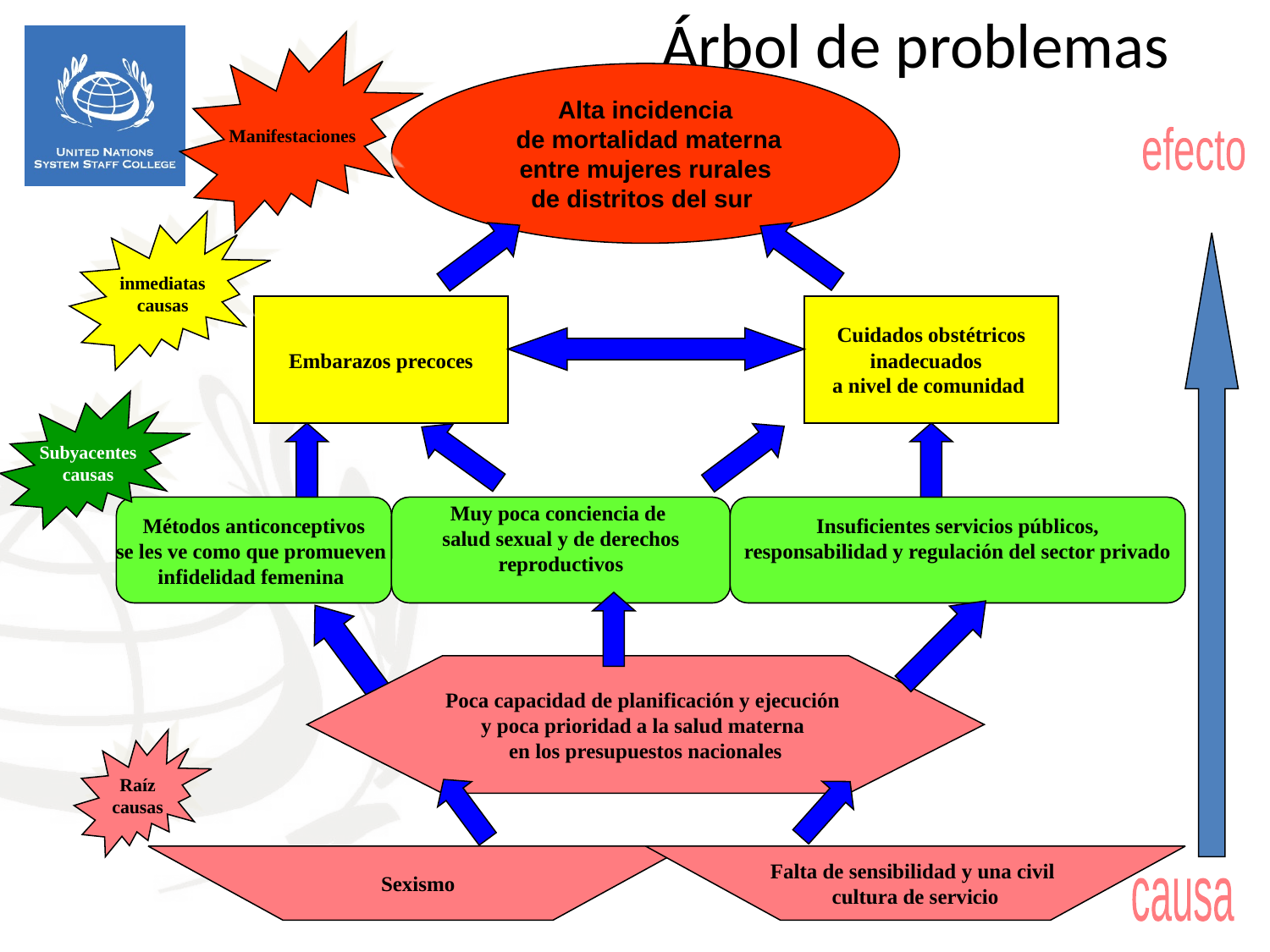

Árbol de problemas
Manifestaciones
Alta incidencia
 de mortalidad materna
 entre mujeres rurales
de distritos del sur
efecto

inmediatas
causas

Embarazos precoces
Cuidados obstétricos
inadecuados
a nivel de comunidad

Subyacentes
causas

Métodos anticonceptivos
se les ve como que promueven
infidelidad femenina
Muy poca conciencia de
salud sexual y de derechos
reproductivos

Insuficientes servicios públicos,
responsabilidad y regulación del sector privado

Poca capacidad de planificación y ejecución
y poca prioridad a la salud materna
en los presupuestos nacionales
Raíz
causas

Sexismo
Falta de sensibilidad y una civil
cultura de servicio
causa